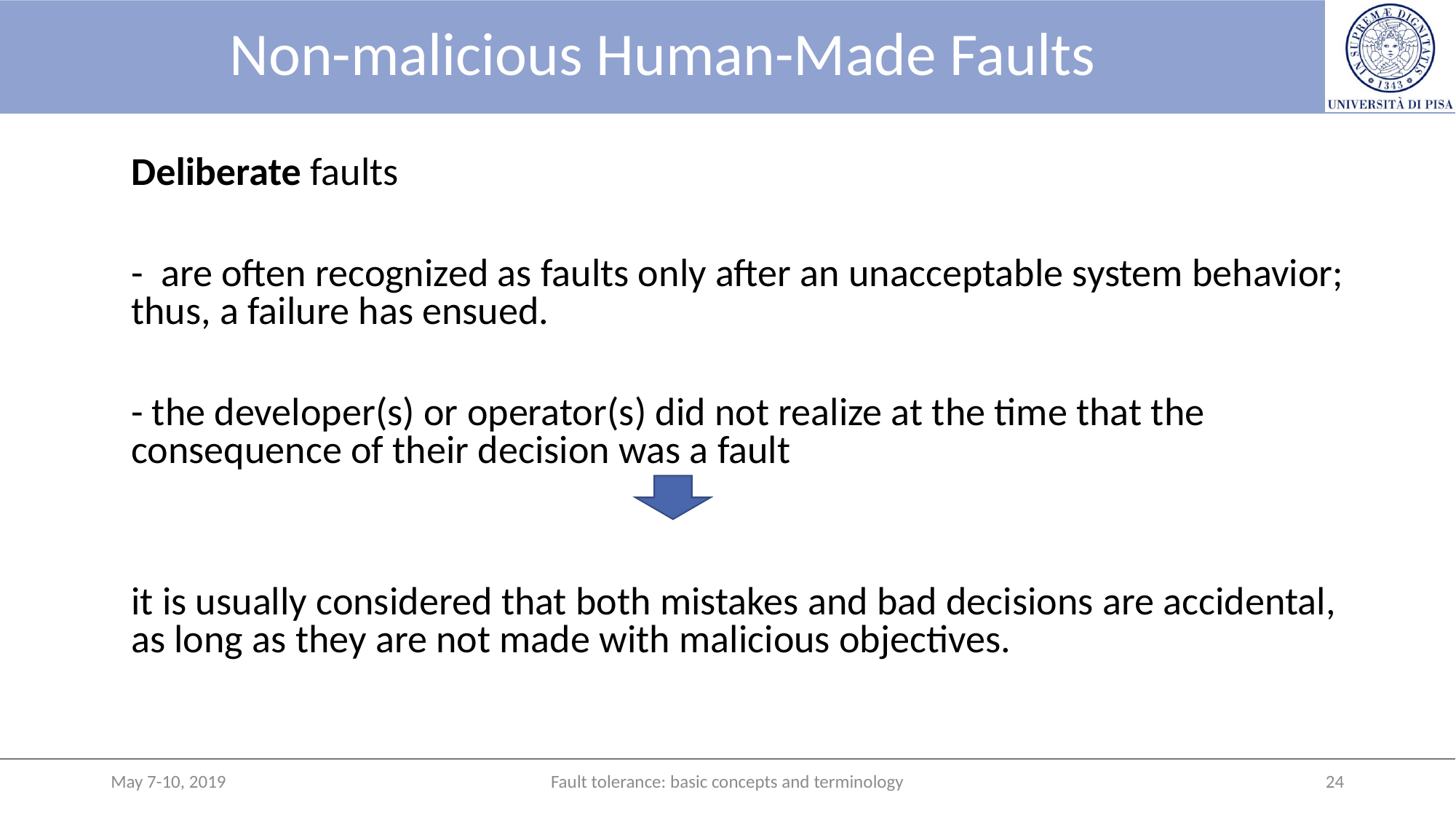

# Non-malicious Human-Made Faults
Deliberate faults

-  are often recognized as faults only after an unacceptable system behavior; thus, a failure has ensued.

- the developer(s) or operator(s) did not realize at the time that the consequence of their decision was a fault

it is usually considered that both mistakes and bad decisions are accidental, as long as they are not made with malicious objectives.

May 7-10, 2019
Fault tolerance: basic concepts and terminology
24